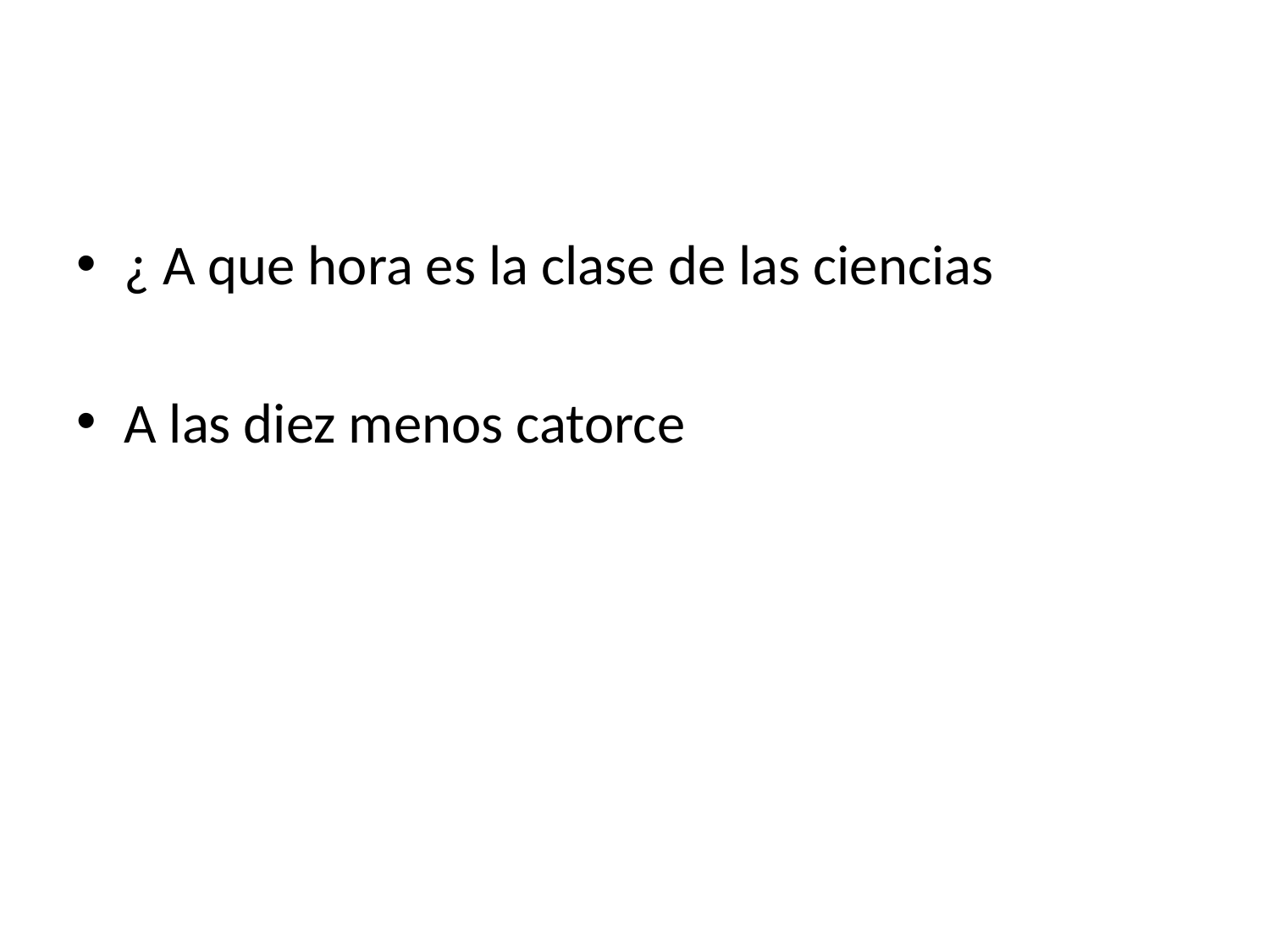

#
¿ A que hora es la clase de las ciencias

A las diez menos catorce